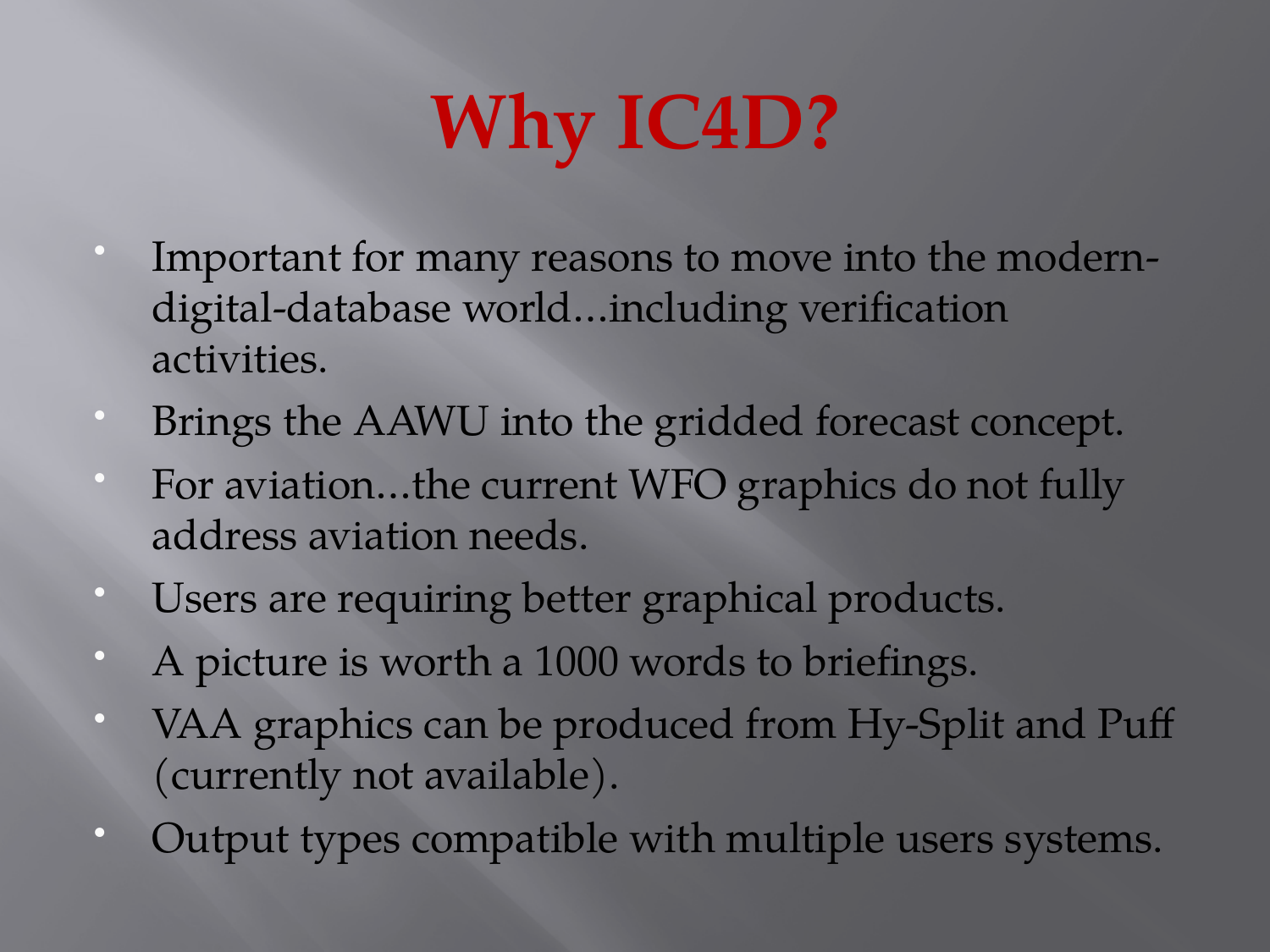

# Why IC4D?
Important for many reasons to move into the modern-digital-database world…including verification activities.
Brings the AAWU into the gridded forecast concept.
For aviation…the current WFO graphics do not fully address aviation needs.
Users are requiring better graphical products.
A picture is worth a 1000 words to briefings.
VAA graphics can be produced from Hy-Split and Puff (currently not available).
Output types compatible with multiple users systems.